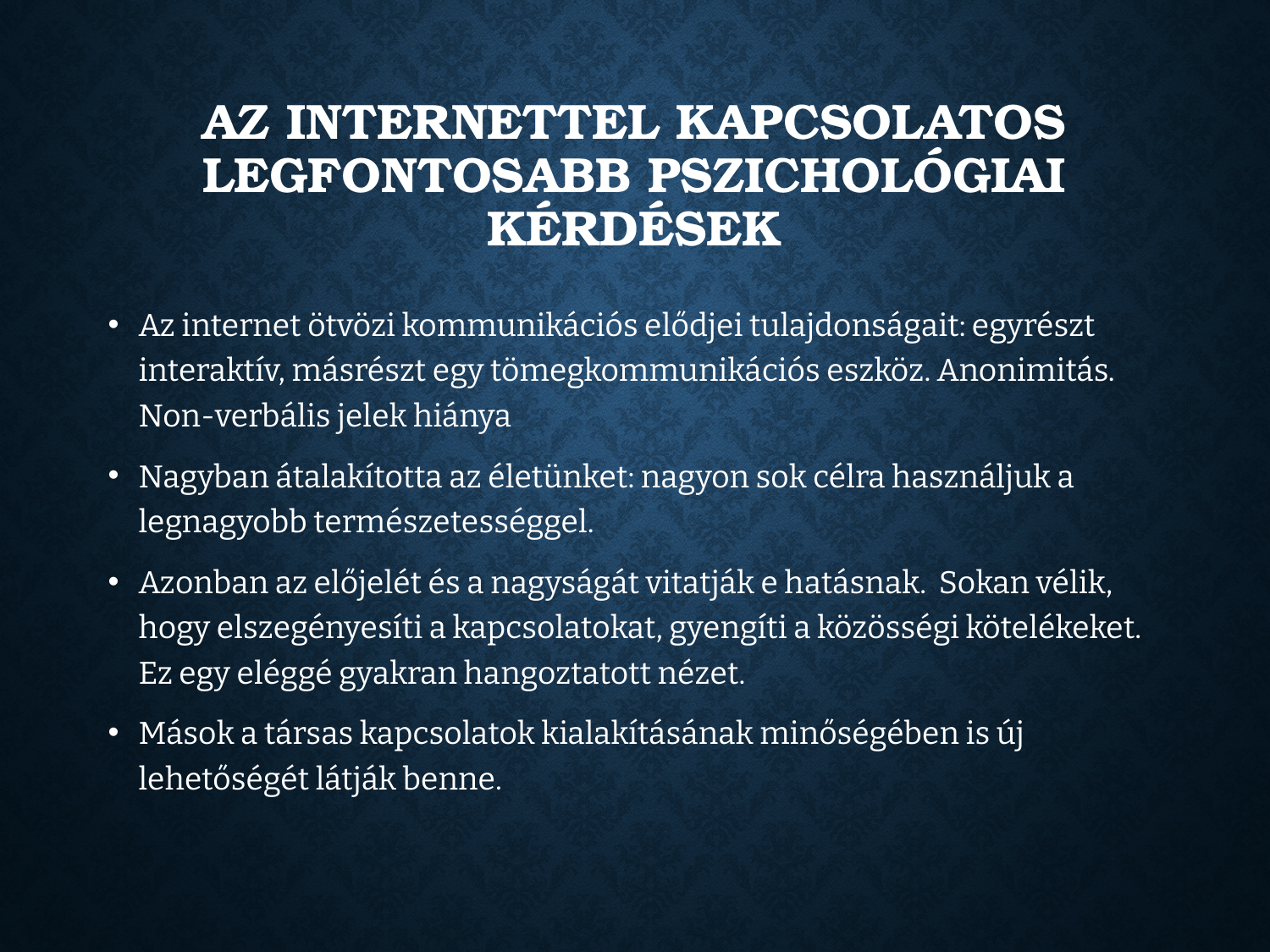

# Az internettel kapcsolatos legfontosabb pszichológiai kérdések
Az internet ötvözi kommunikációs elődjei tulajdonságait: egyrészt interaktív, másrészt egy tömegkommunikációs eszköz. Anonimitás. Non-verbális jelek hiánya
Nagyban átalakította az életünket: nagyon sok célra használjuk a legnagyobb természetességgel.
Azonban az előjelét és a nagyságát vitatják e hatásnak.  Sokan vélik, hogy elszegényesíti a kapcsolatokat, gyengíti a közösségi kötelékeket. Ez egy eléggé gyakran hangoztatott nézet.
Mások a társas kapcsolatok kialakításának minőségében is új lehetőségét látják benne.